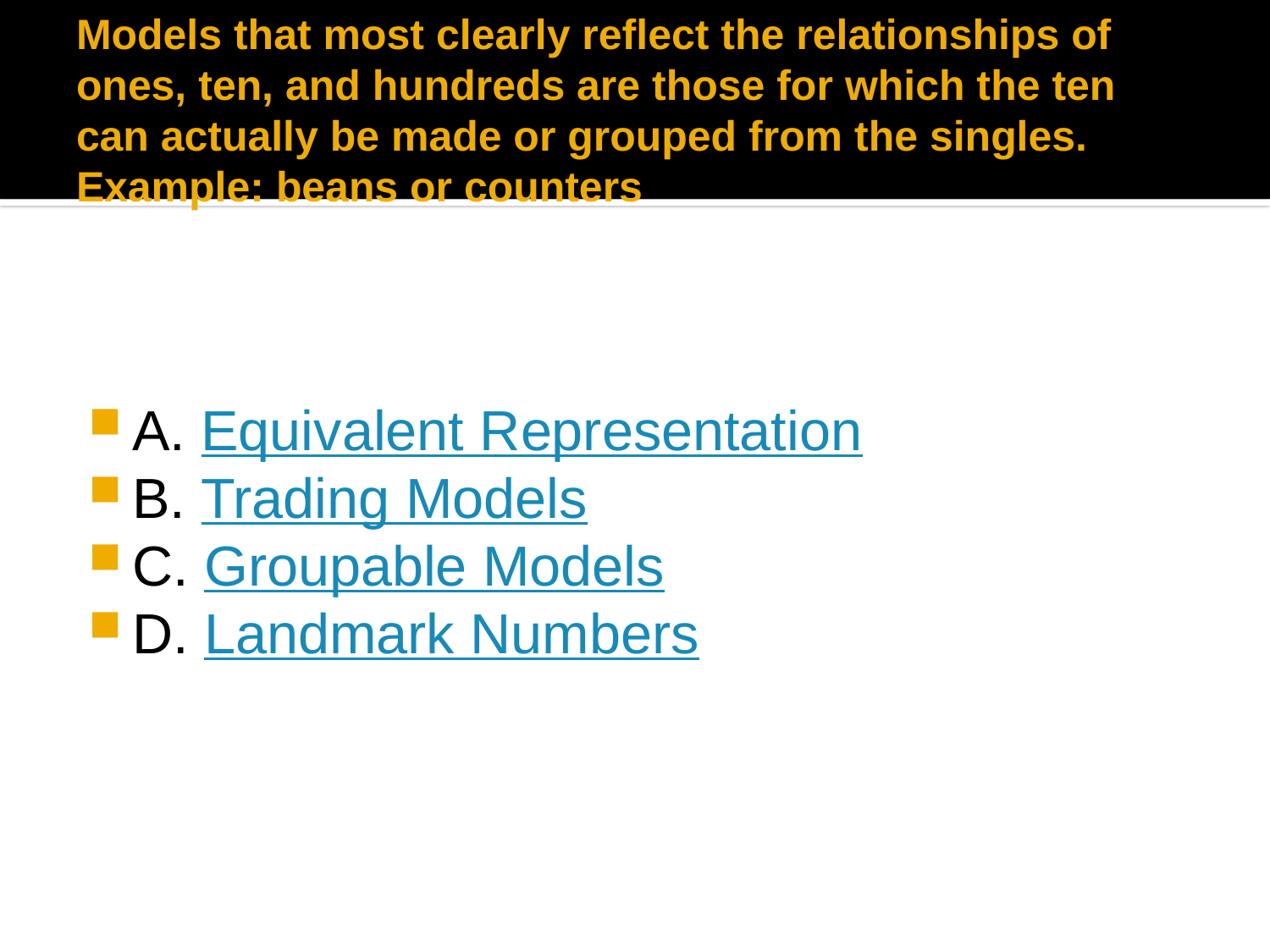

# Models that most clearly reflect the relationships of ones, ten, and hundreds are those for which the ten can actually be made or grouped from the singles. Example: beans or counters

A. Equivalent Representation
B. Trading Models
C. Groupable Models
D. Landmark Numbers